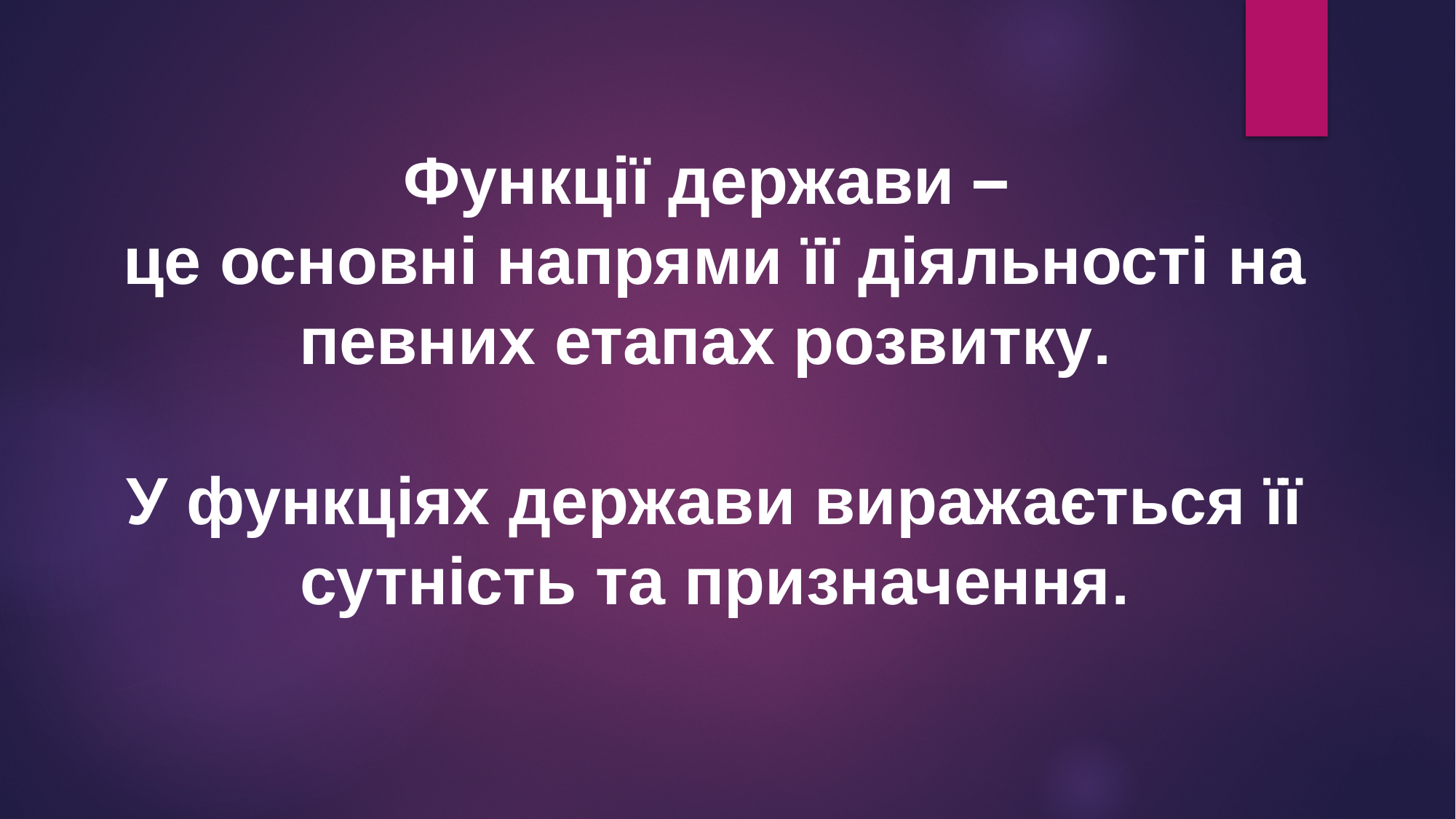

Функції держави –
це основні напрями її діяльності на певних етапах розвитку.

У функціях держави виражається її сутність та призначення.